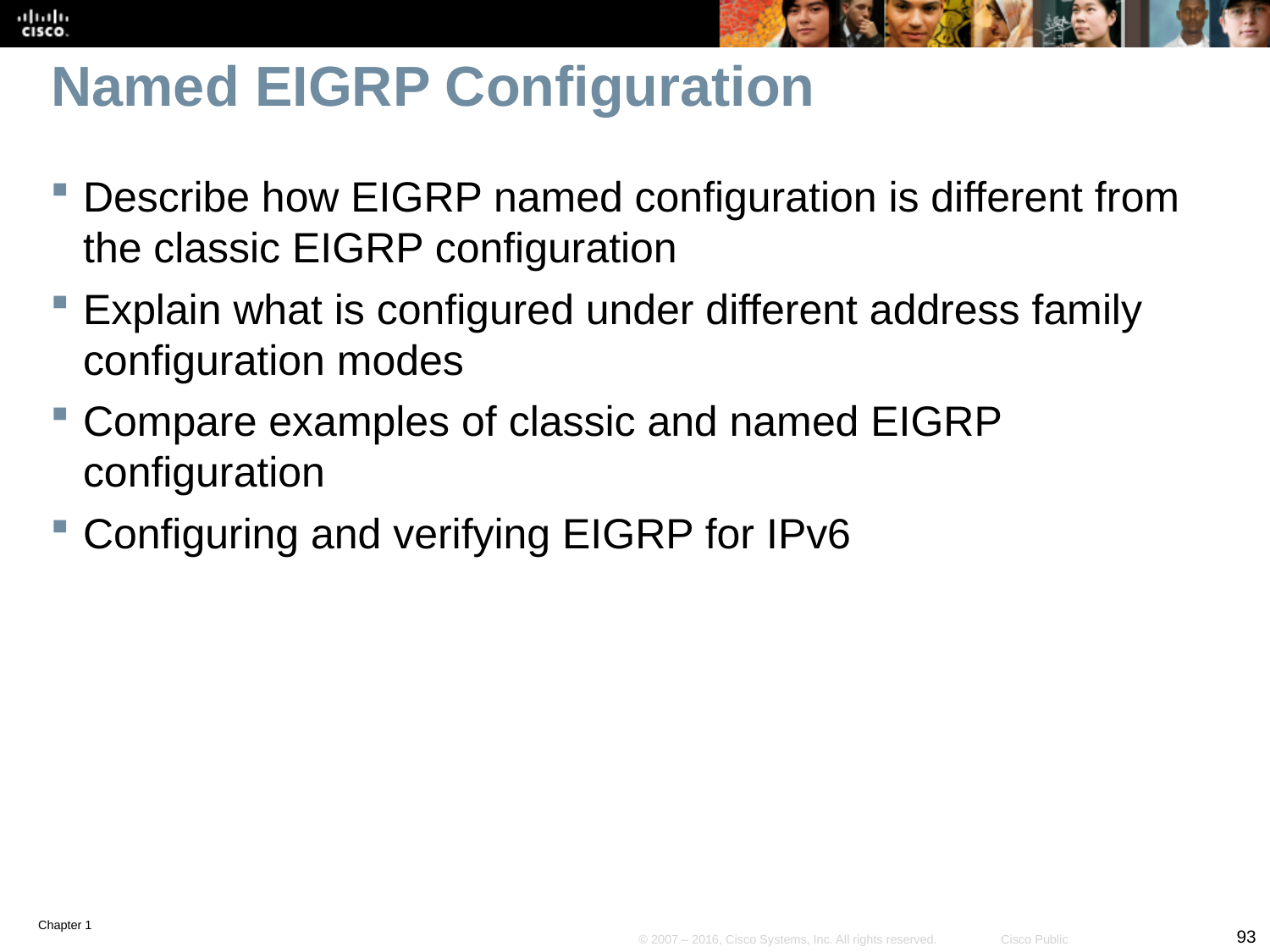

# Named EIGRP Configuration
Describe how EIGRP named configuration is different from the classic EIGRP configuration
Explain what is configured under different address family configuration modes
Compare examples of classic and named EIGRP configuration
Configuring and verifying EIGRP for IPv6